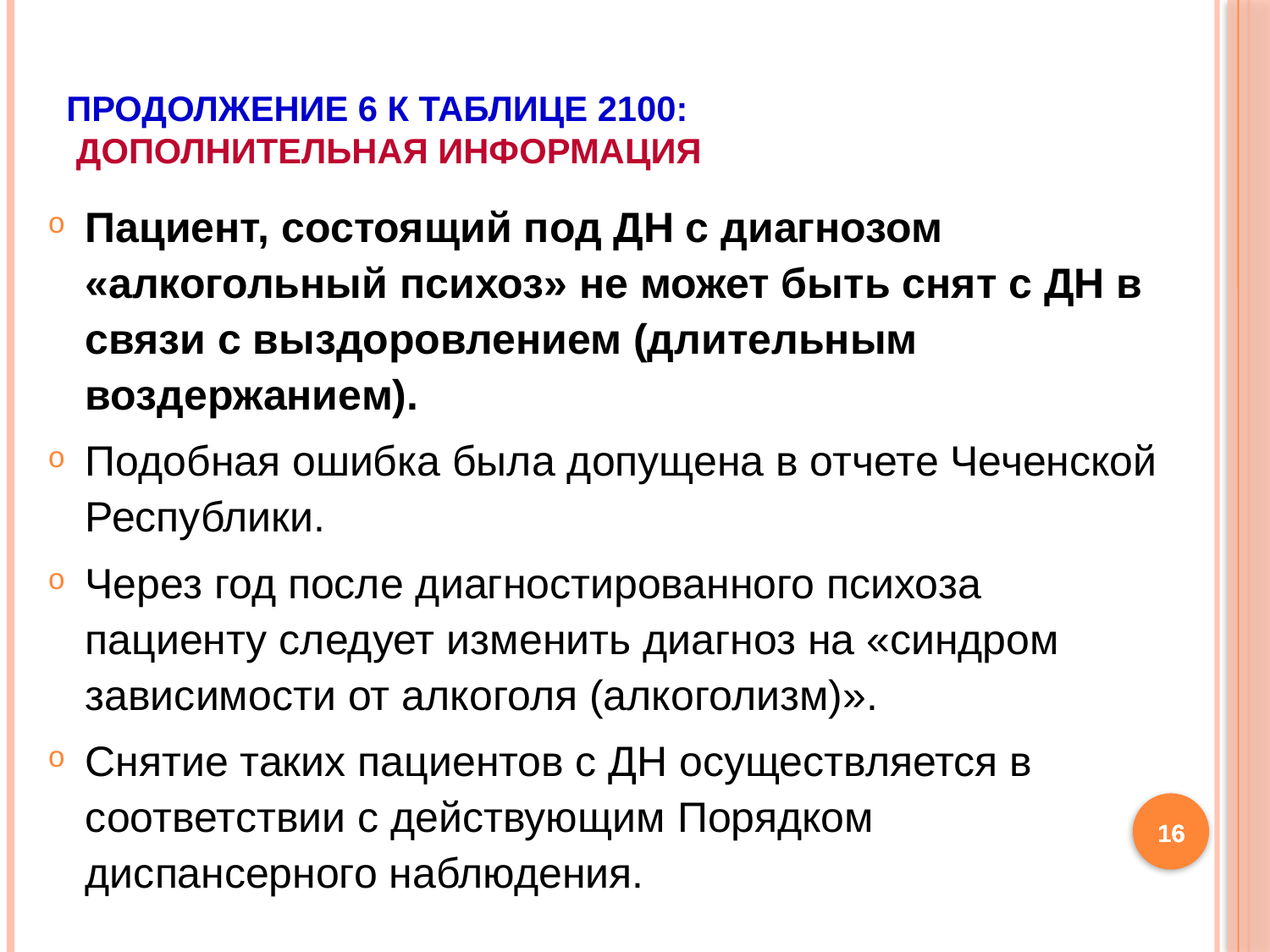

# ПРОДОЛЖЕНИЕ 6 К ТАБЛИЦЕ 2100: ДОПОЛНИТЕЛЬНАЯ ИНФОРМАЦИЯ
Пациент, состоящий под ДН с диагнозом «алкогольный психоз» не может быть снят с ДН в связи с выздоровлением (длительным воздержанием).
Подобная ошибка была допущена в отчете Чеченской Республики.
Через год после диагностированного психоза пациенту следует изменить диагноз на «синдром зависимости от алкоголя (алкоголизм)».
Снятие таких пациентов с ДН осуществляется в соответствии с действующим Порядком диспансерного наблюдения.

16
16
16